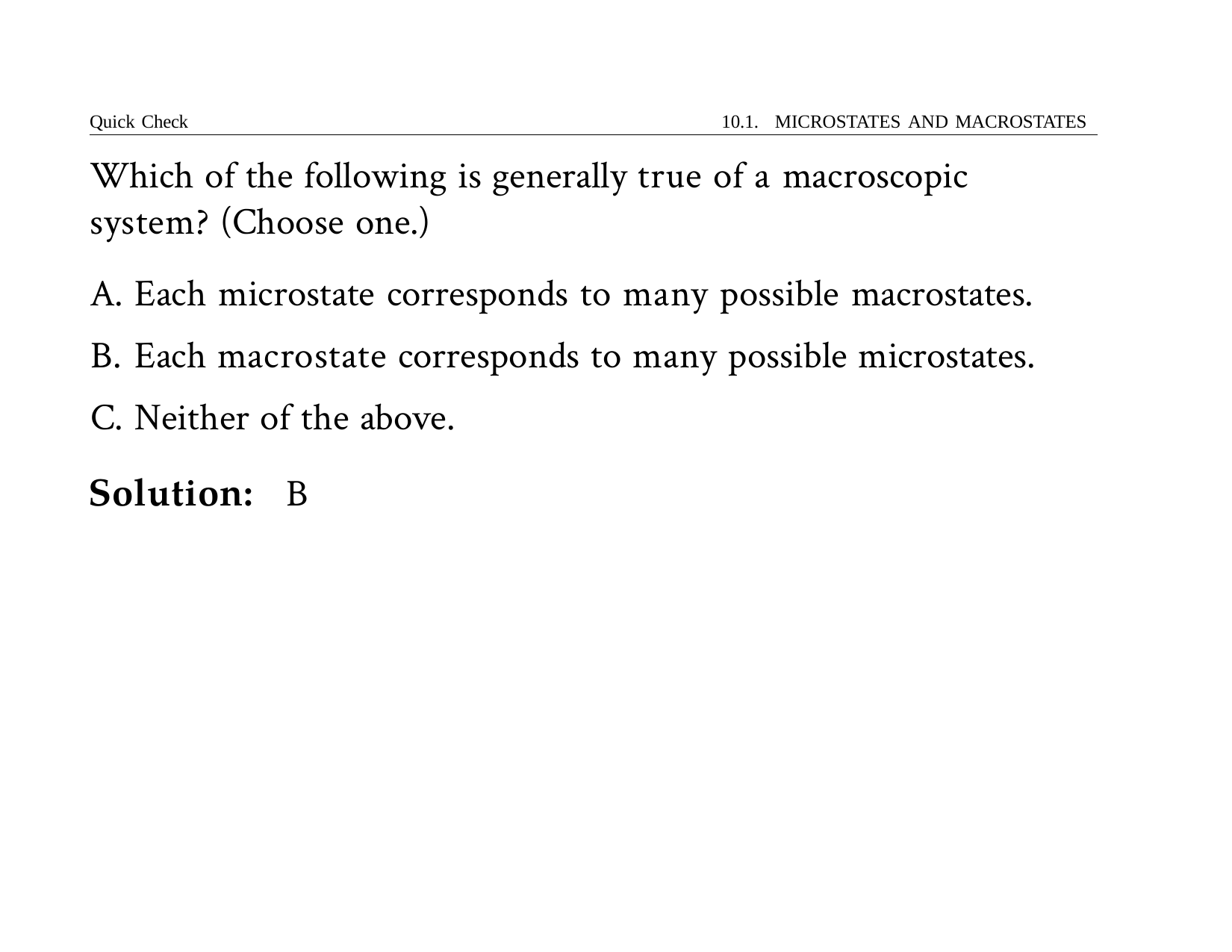

Quick Check	10.1.  MICROSTATES AND MACROSTATES

# Which of the following is generally true of a macroscopic system? (Choose one.)
Each microstate corresponds to many possible macrostates.
Each macrostate corresponds to many possible microstates.
Neither of the above.
Solution:	B